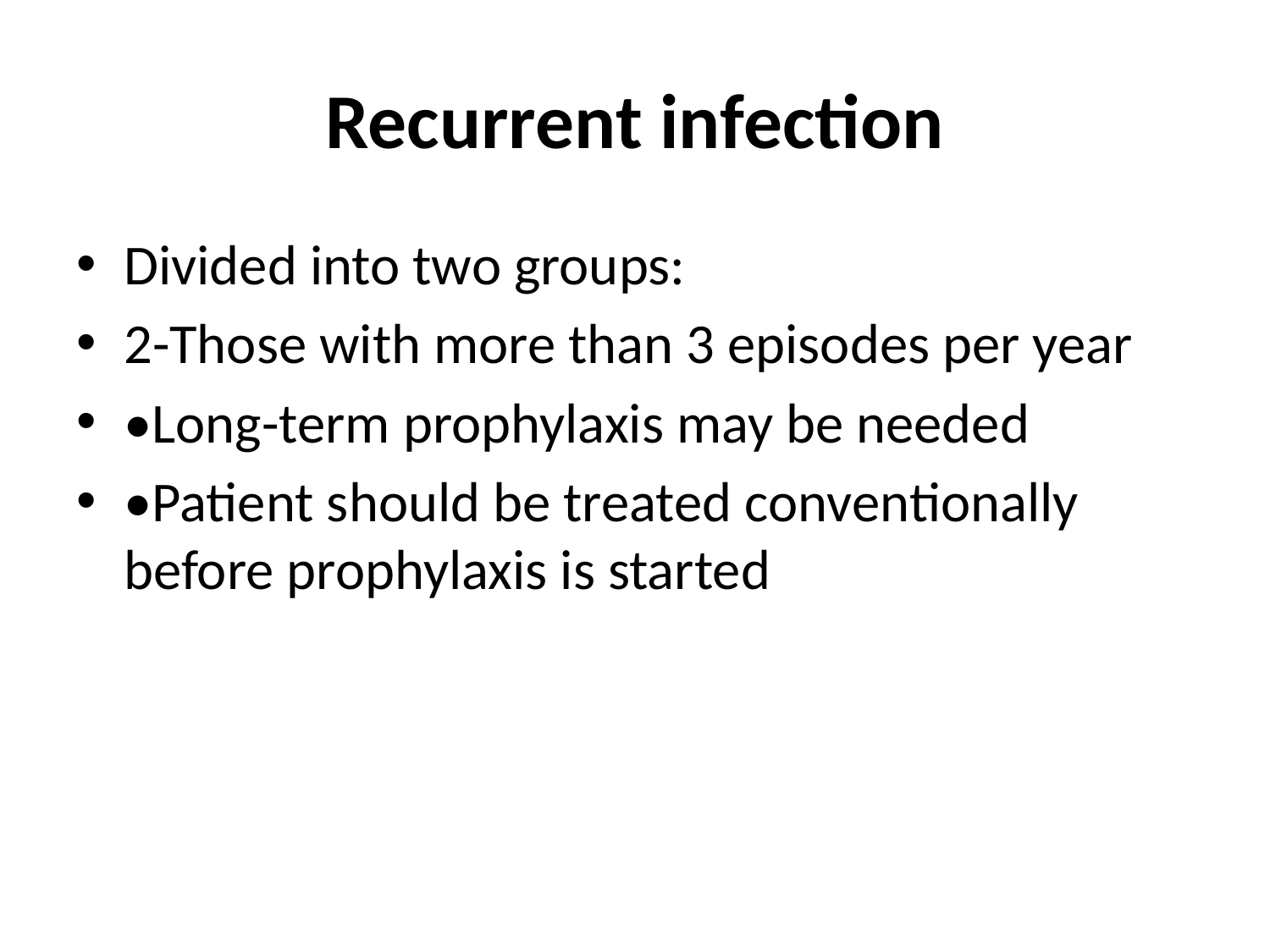

# Recurrent infection
Divided into two groups:
2-Those with more than 3 episodes per year
•Long-term prophylaxis may be needed
•Patient should be treated conventionally before prophylaxis is started